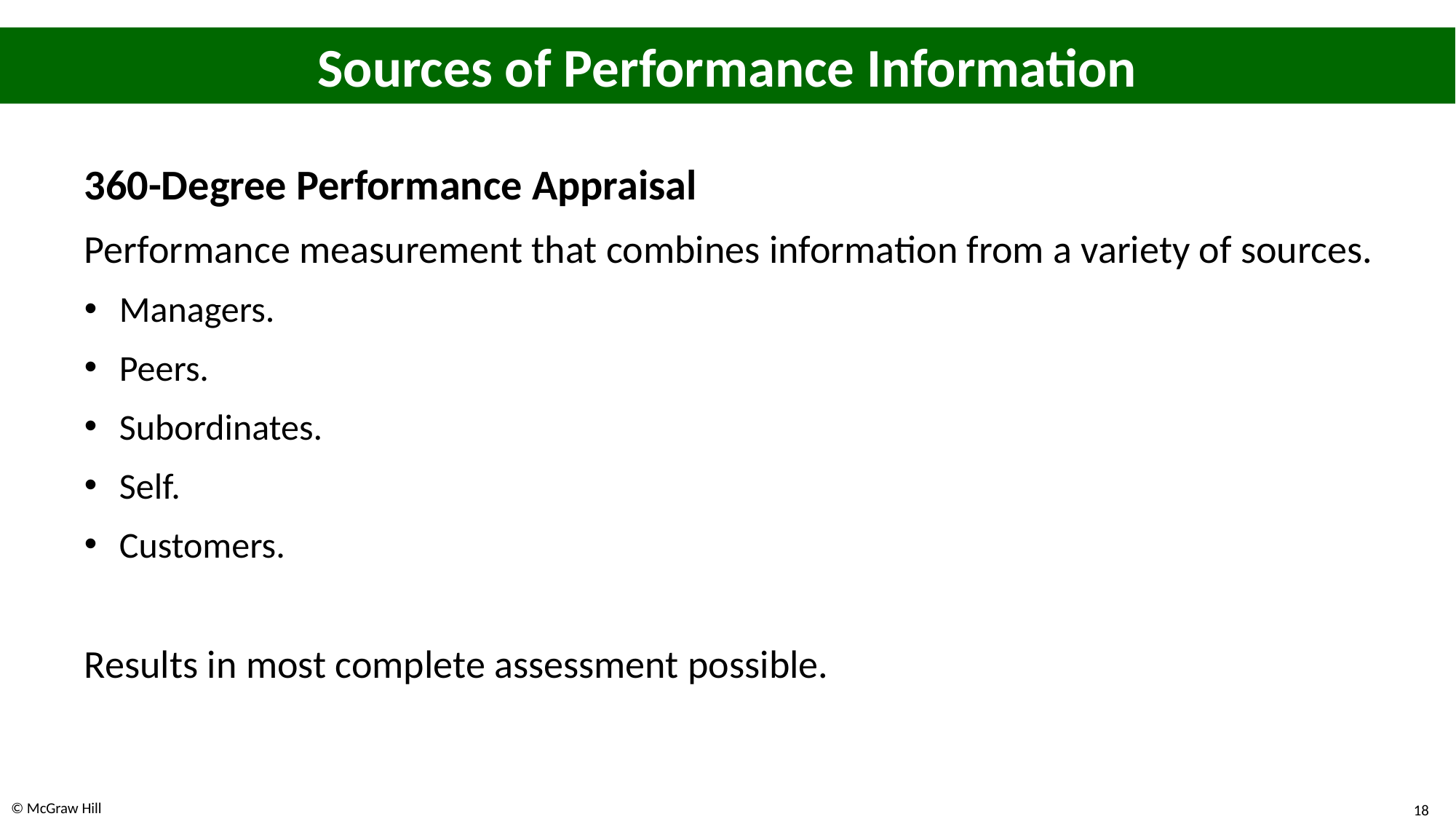

# Sources of Performance Information
360-Degree Performance Appraisal
Performance measurement that combines information from a variety of sources.
Managers.
Peers.
Subordinates.
Self.
Customers.
Results in most complete assessment possible.